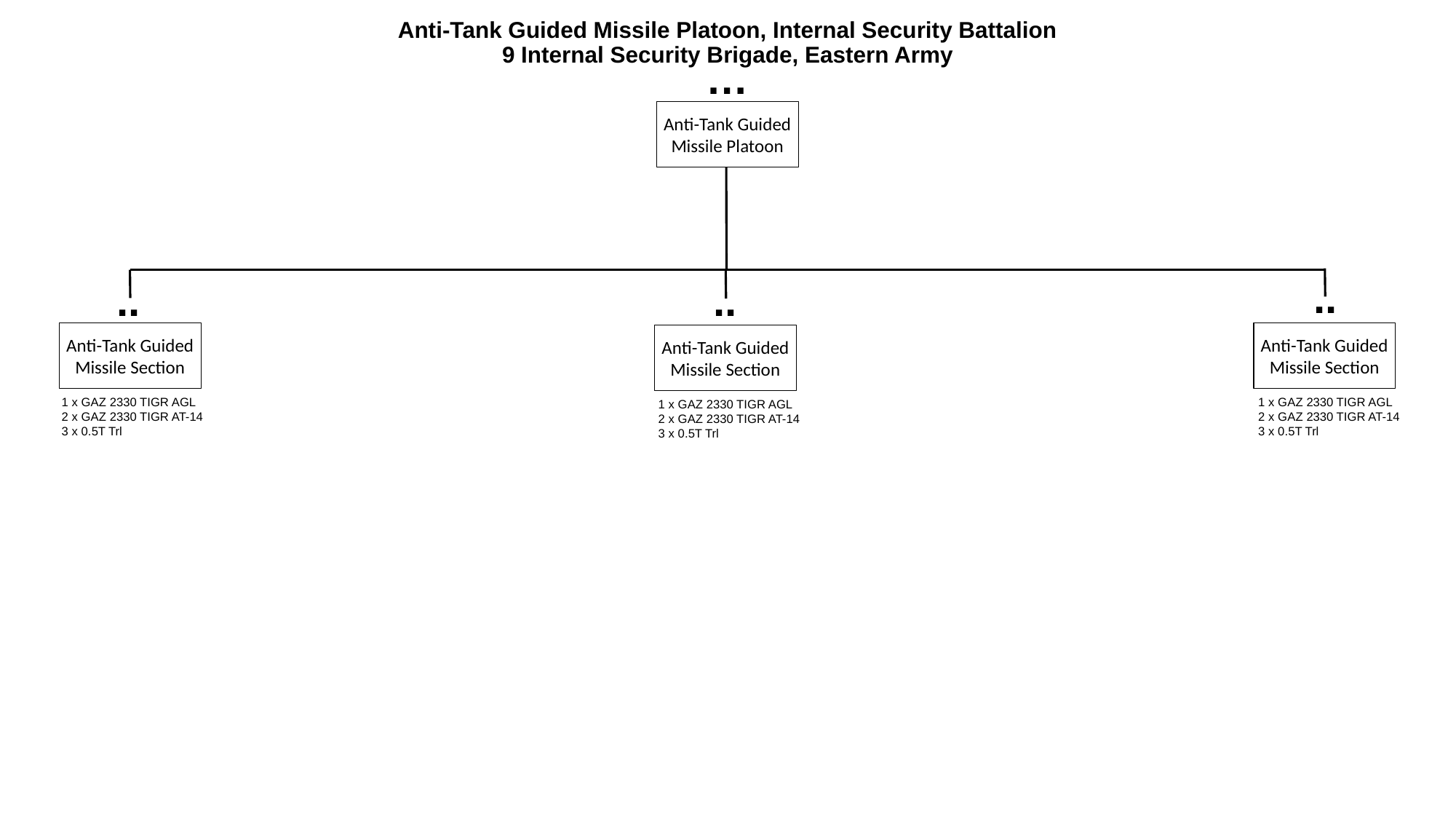

# Anti-Tank Guided Missile Platoon, Internal Security Battalion 9 Internal Security Brigade, Eastern Army
…
Anti-Tank Guided Missile Platoon
..
..
..
Anti-Tank Guided Missile Section
Anti-Tank Guided Missile Section
Anti-Tank Guided Missile Section
1 x GAZ 2330 TIGR AGL
2 x GAZ 2330 TIGR AT-14
3 x 0.5T Trl
1 x GAZ 2330 TIGR AGL
2 x GAZ 2330 TIGR AT-14
3 x 0.5T Trl
1 x GAZ 2330 TIGR AGL
2 x GAZ 2330 TIGR AT-14
3 x 0.5T Trl